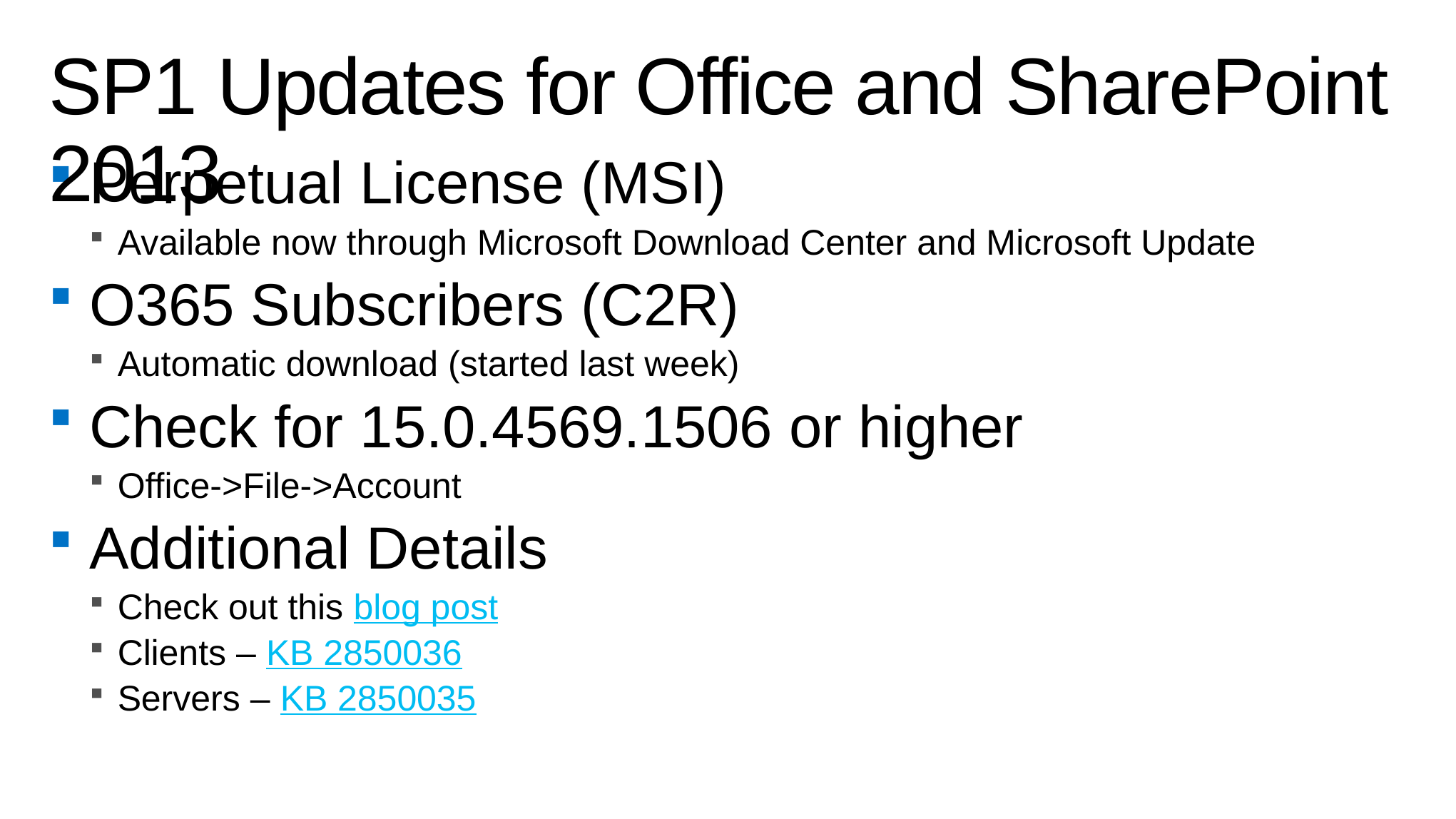

# SP1 Updates for Office and SharePoint 2013
Perpetual License (MSI)
Available now through Microsoft Download Center and Microsoft Update
O365 Subscribers (C2R)
Automatic download (started last week)
Check for 15.0.4569.1506 or higher
Office->File->Account
Additional Details
Check out this blog post
Clients – KB 2850036
Servers – KB 2850035